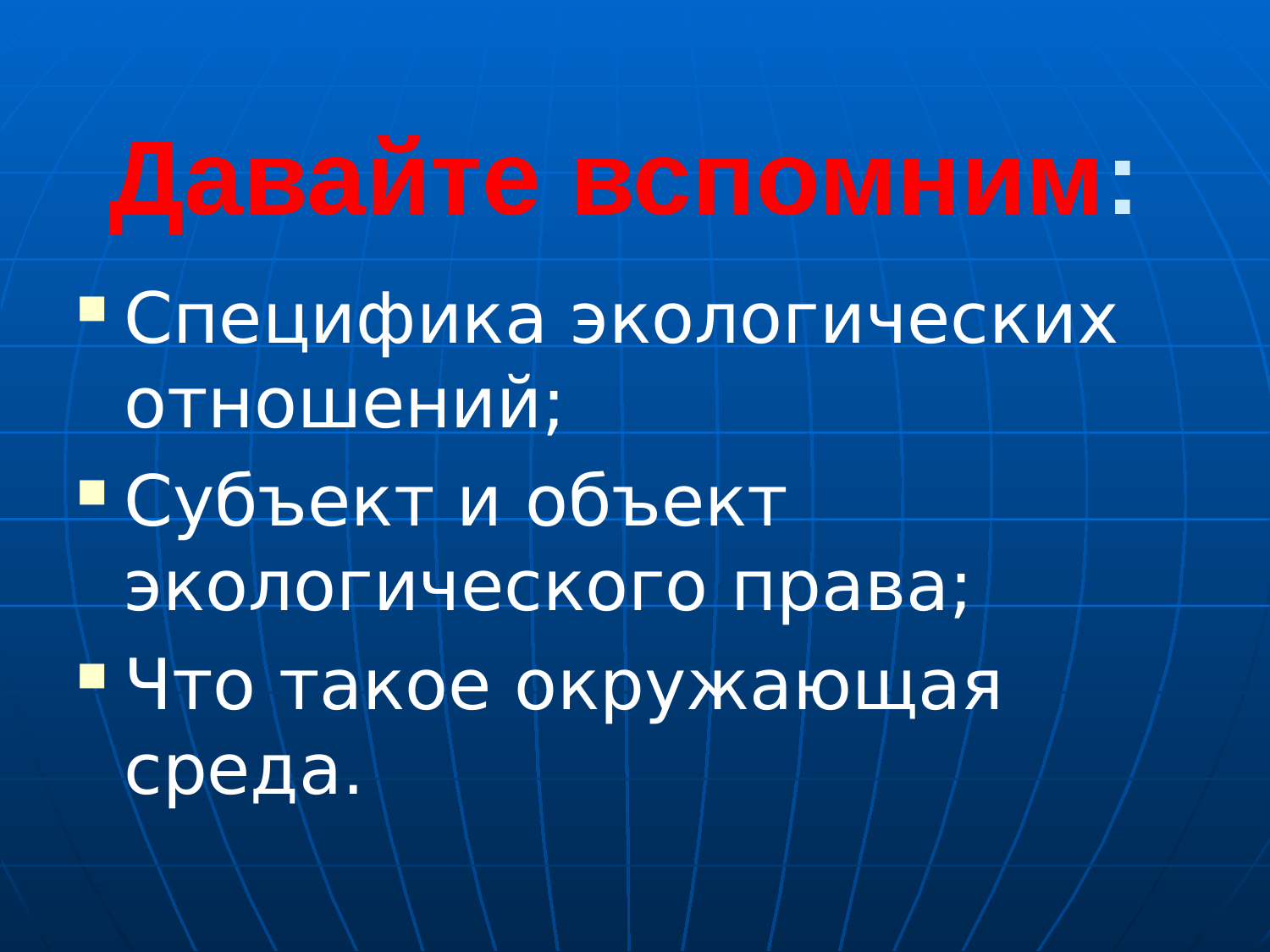

# Давайте вспомним:
Специфика экологических отношений;
Субъект и объект экологического права;
Что такое окружающая среда.